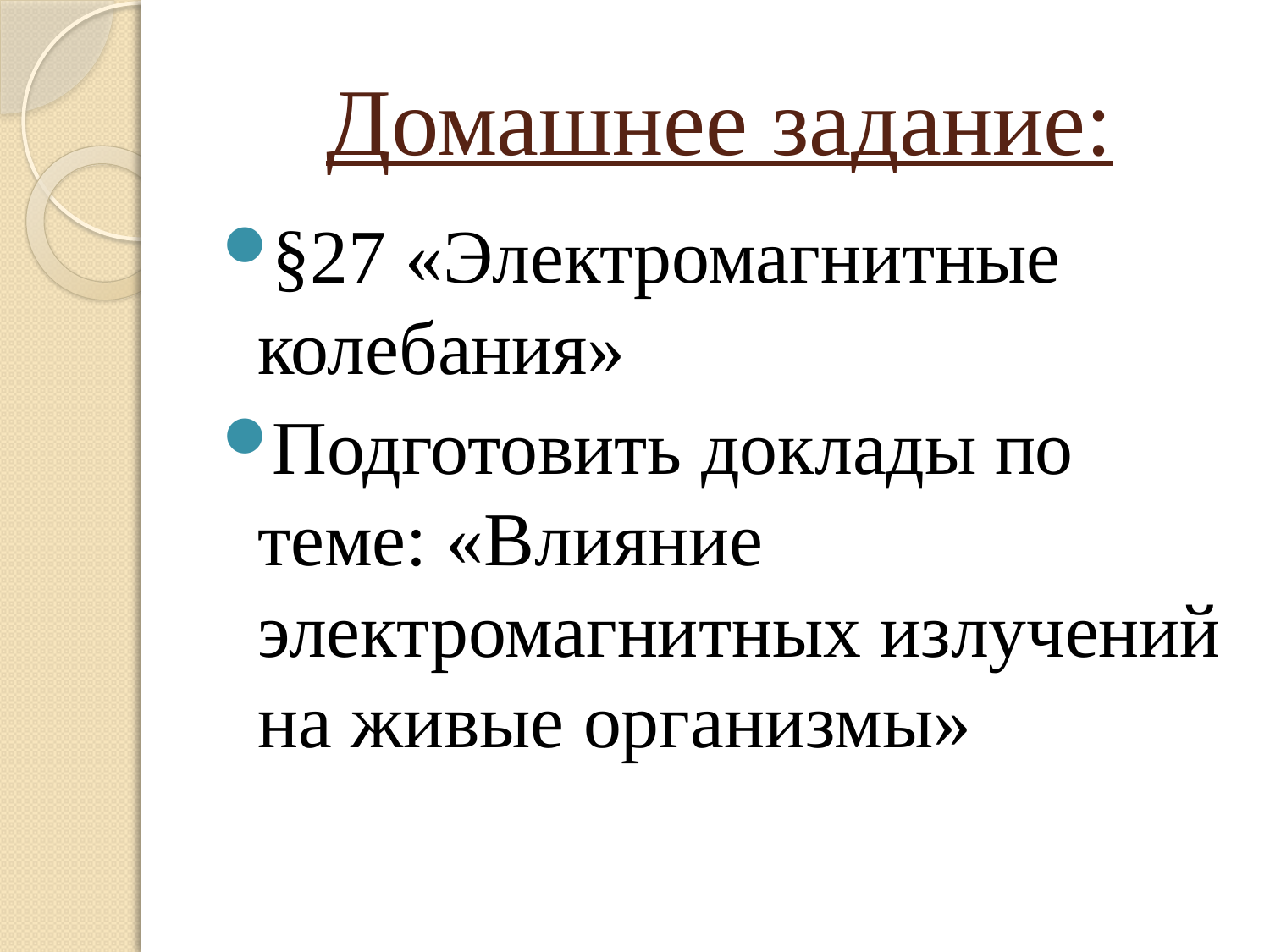

# Домашнее задание:
§27 «Электромагнитные колебания»
Подготовить доклады по теме: «Влияние электромагнитных излучений на живые организмы»